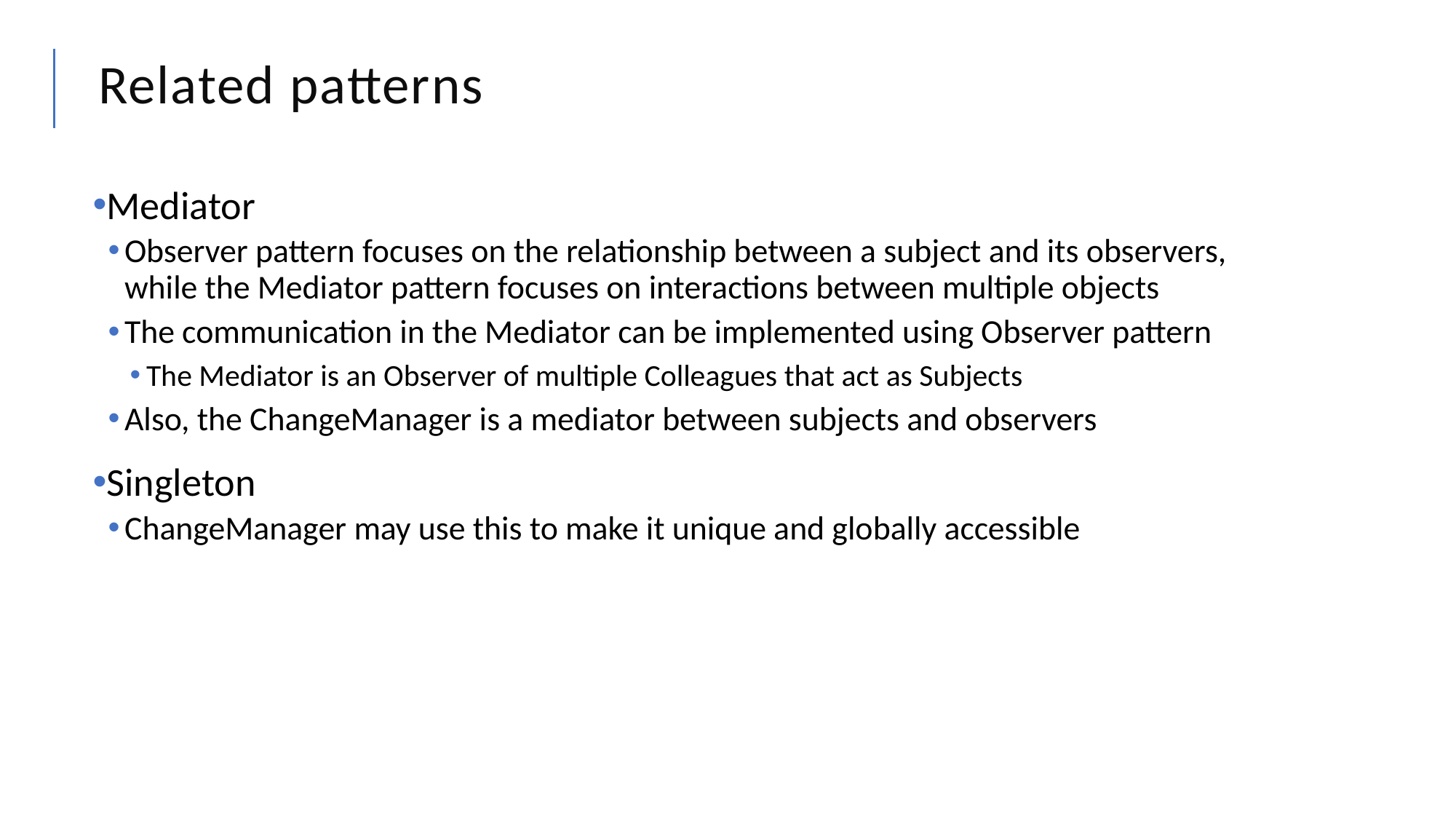

# Related patterns
Mediator
Observer pattern focuses on the relationship between a subject and its observers, while the Mediator pattern focuses on interactions between multiple objects
The communication in the Mediator can be implemented using Observer pattern
The Mediator is an Observer of multiple Colleagues that act as Subjects
Also, the ChangeManager is a mediator between subjects and observers
Singleton
ChangeManager may use this to make it unique and globally accessible